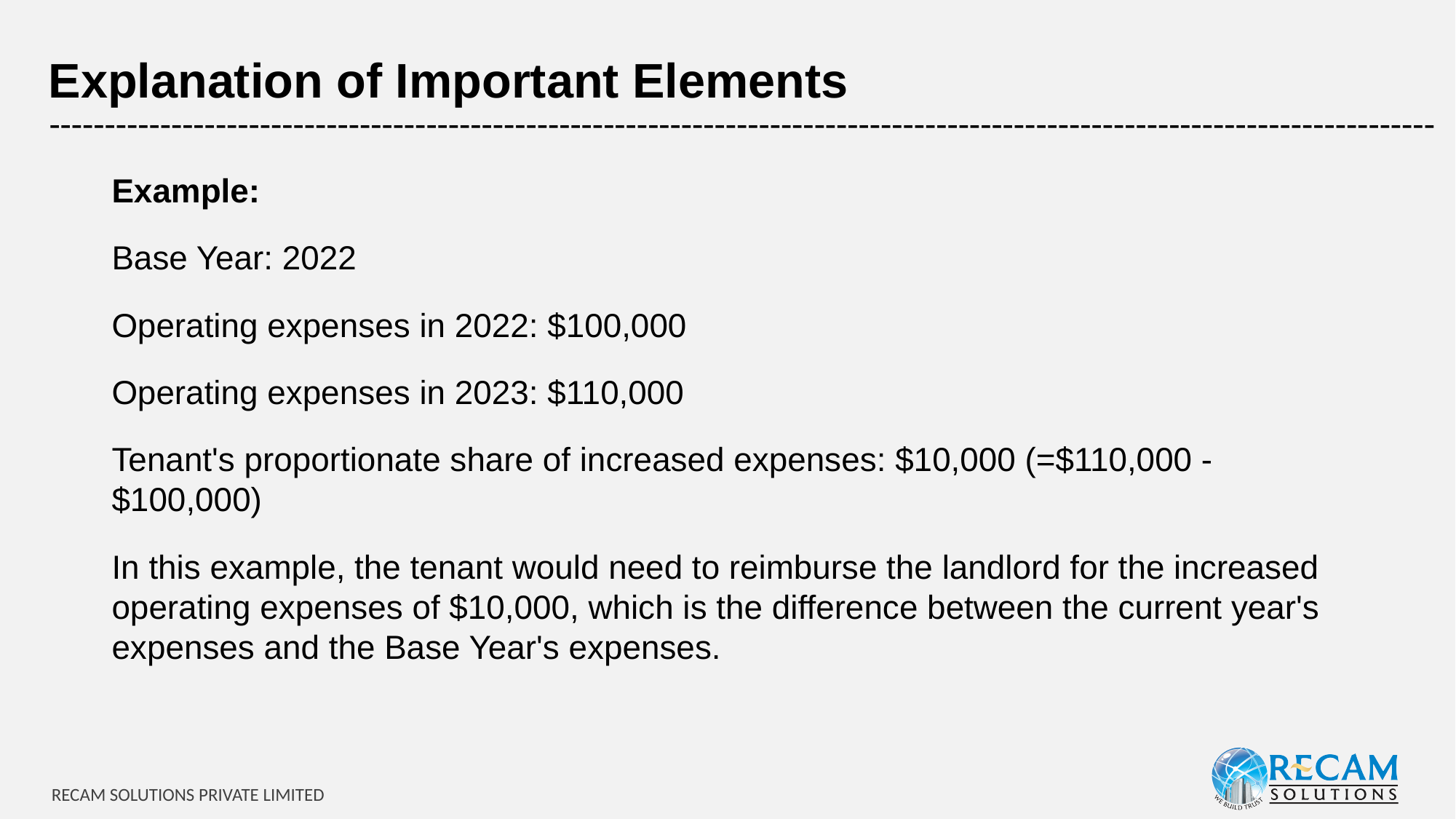

Explanation of Important Elements
-----------------------------------------------------------------------------------------------------------------------------
Example:
Base Year: 2022
Operating expenses in 2022: $100,000
Operating expenses in 2023: $110,000
Tenant's proportionate share of increased expenses: $10,000 (=$110,000 - $100,000)
In this example, the tenant would need to reimburse the landlord for the increased operating expenses of $10,000, which is the difference between the current year's expenses and the Base Year's expenses.
RECAM SOLUTIONS PRIVATE LIMITED